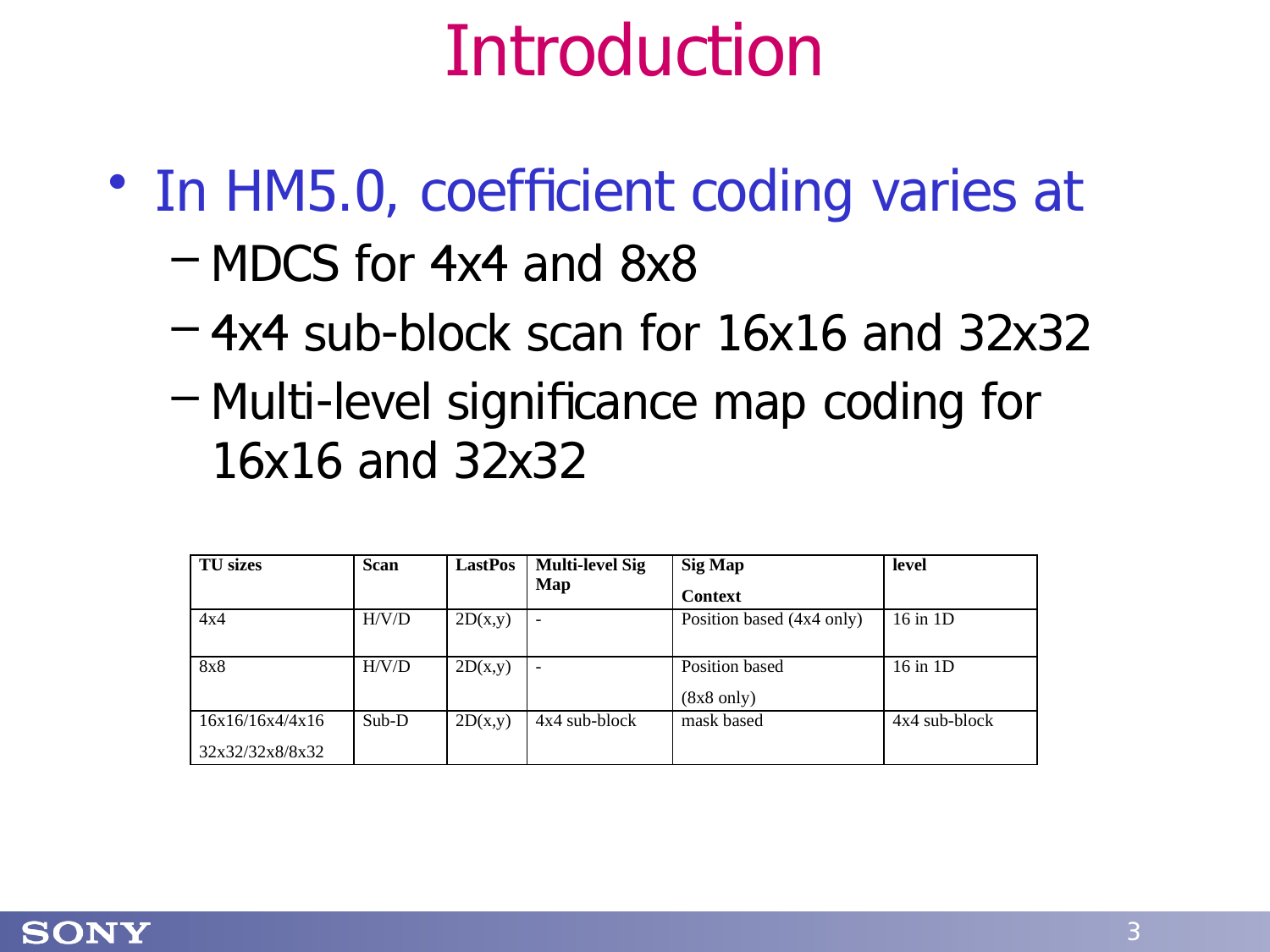

# Introduction
In HM5.0, coefficient coding varies at
MDCS for 4x4 and 8x8
4x4 sub-block scan for 16x16 and 32x32
Multi-level significance map coding for 16x16 and 32x32
| TU sizes | Scan | LastPos | Multi-level Sig Map | Sig Map Context | level |
| --- | --- | --- | --- | --- | --- |
| 4x4 | H/V/D | 2D(x,y) | - | Position based (4x4 only) | 16 in 1D |
| 8x8 | H/V/D | 2D(x,y) | - | Position based (8x8 only) | 16 in 1D |
| 16x16/16x4/4x16 32x32/32x8/8x32 | Sub-D | 2D(x,y) | 4x4 sub-block | mask based | 4x4 sub-block |
3